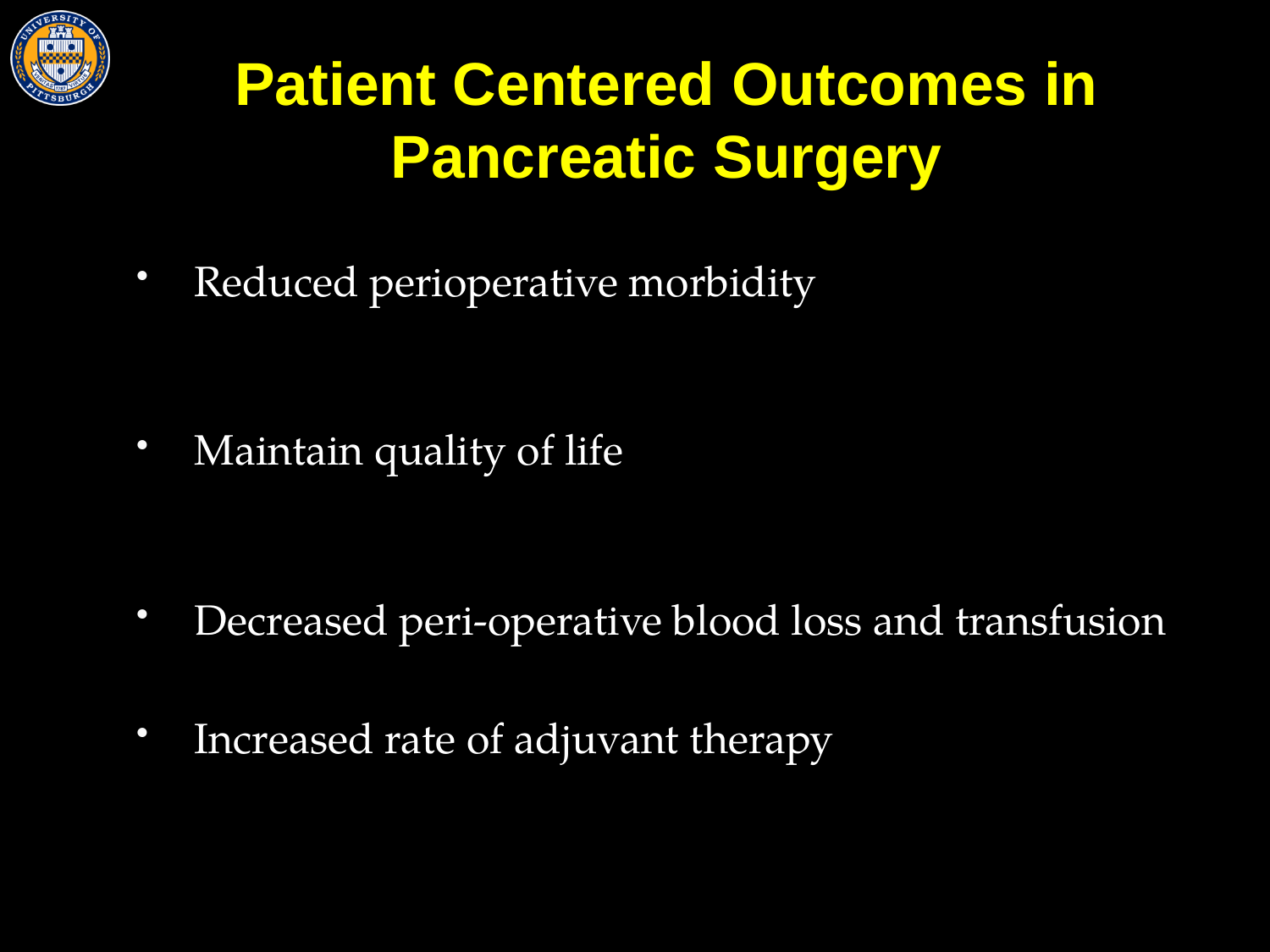

# Patient Centered Outcomes in Pancreatic Surgery
Reduced perioperative morbidity

Maintain quality of life

Decreased peri-operative blood loss and transfusion

Increased rate of adjuvant therapy